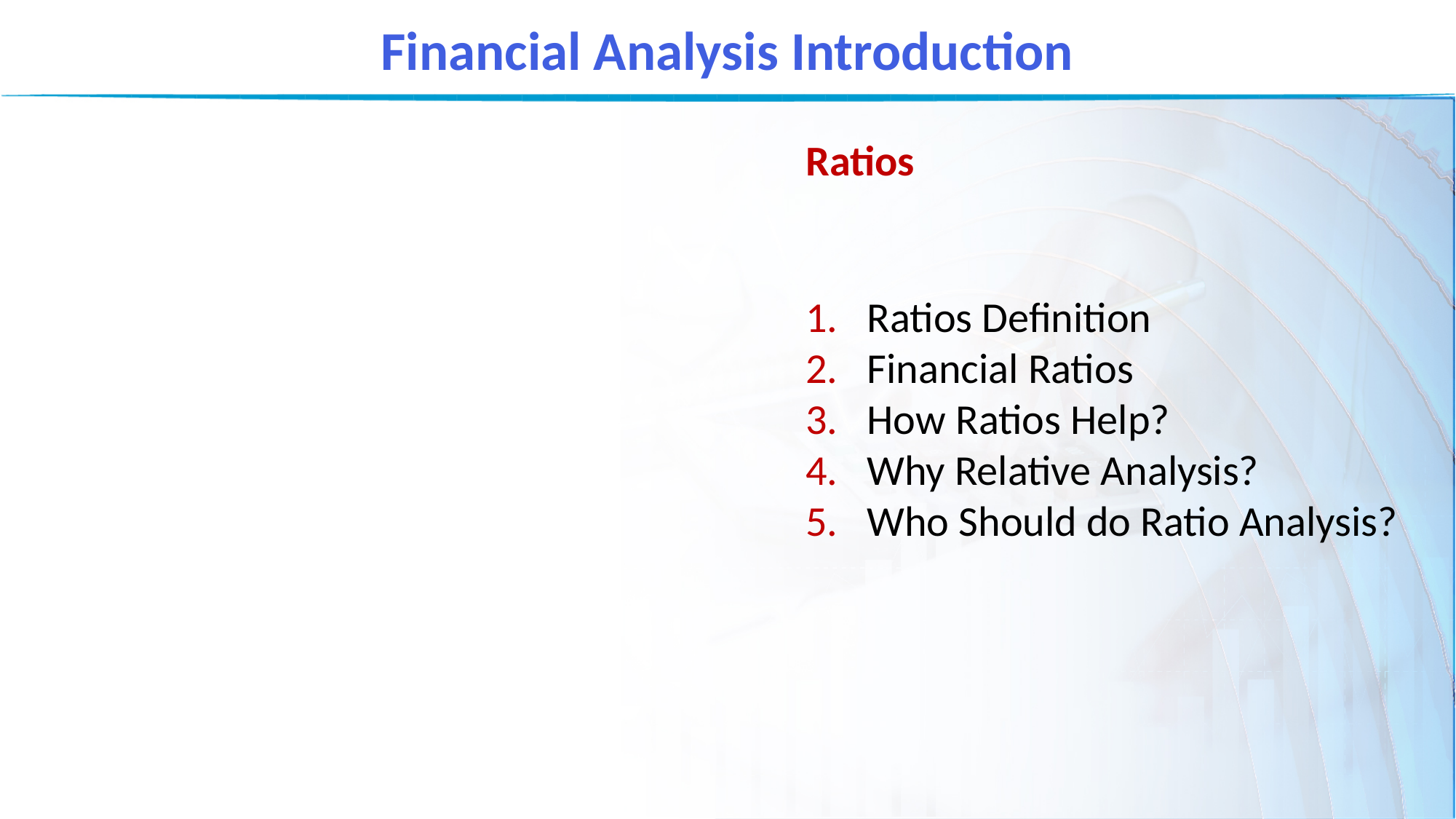

Financial Analysis Introduction
Ratios

Ratios Definition
Financial Ratios
How Ratios Help?
Why Relative Analysis?
Who Should do Ratio Analysis?